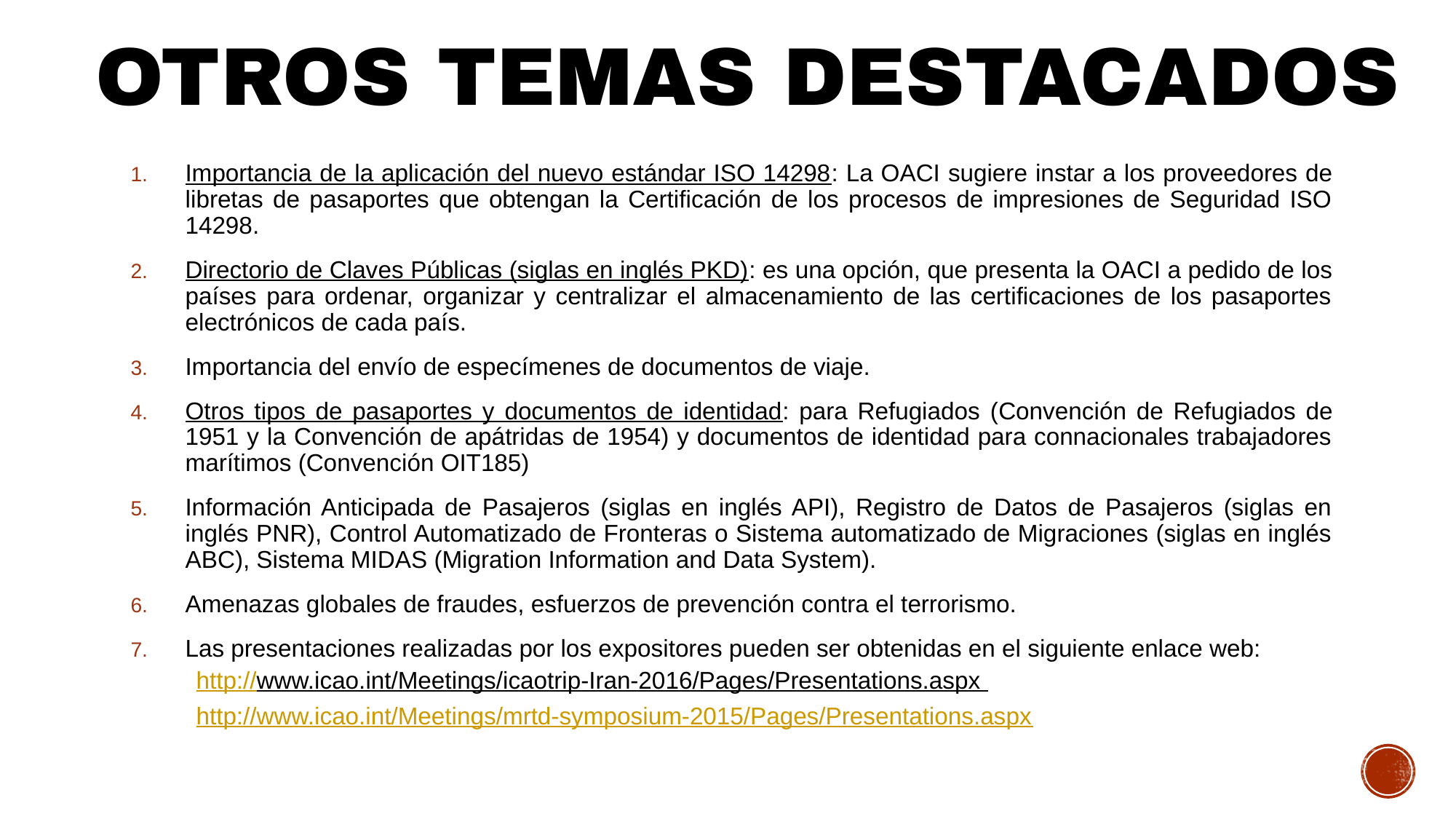

# OTROS TEMAS DESTACADOS
Importancia de la aplicación del nuevo estándar ISO 14298: La OACI sugiere instar a los proveedores de libretas de pasaportes que obtengan la Certificación de los procesos de impresiones de Seguridad ISO 14298.
Directorio de Claves Públicas (siglas en inglés PKD): es una opción, que presenta la OACI a pedido de los países para ordenar, organizar y centralizar el almacenamiento de las certificaciones de los pasaportes electrónicos de cada país.
Importancia del envío de especímenes de documentos de viaje.
Otros tipos de pasaportes y documentos de identidad: para Refugiados (Convención de Refugiados de 1951 y la Convención de apátridas de 1954) y documentos de identidad para connacionales trabajadores marítimos (Convención OIT185)
Información Anticipada de Pasajeros (siglas en inglés API), Registro de Datos de Pasajeros (siglas en inglés PNR), Control Automatizado de Fronteras o Sistema automatizado de Migraciones (siglas en inglés ABC), Sistema MIDAS (Migration Information and Data System).
Amenazas globales de fraudes, esfuerzos de prevención contra el terrorismo.
Las presentaciones realizadas por los expositores pueden ser obtenidas en el siguiente enlace web:
http://www.icao.int/Meetings/icaotrip-Iran-2016/Pages/Presentations.aspx
http://www.icao.int/Meetings/mrtd-symposium-2015/Pages/Presentations.aspx